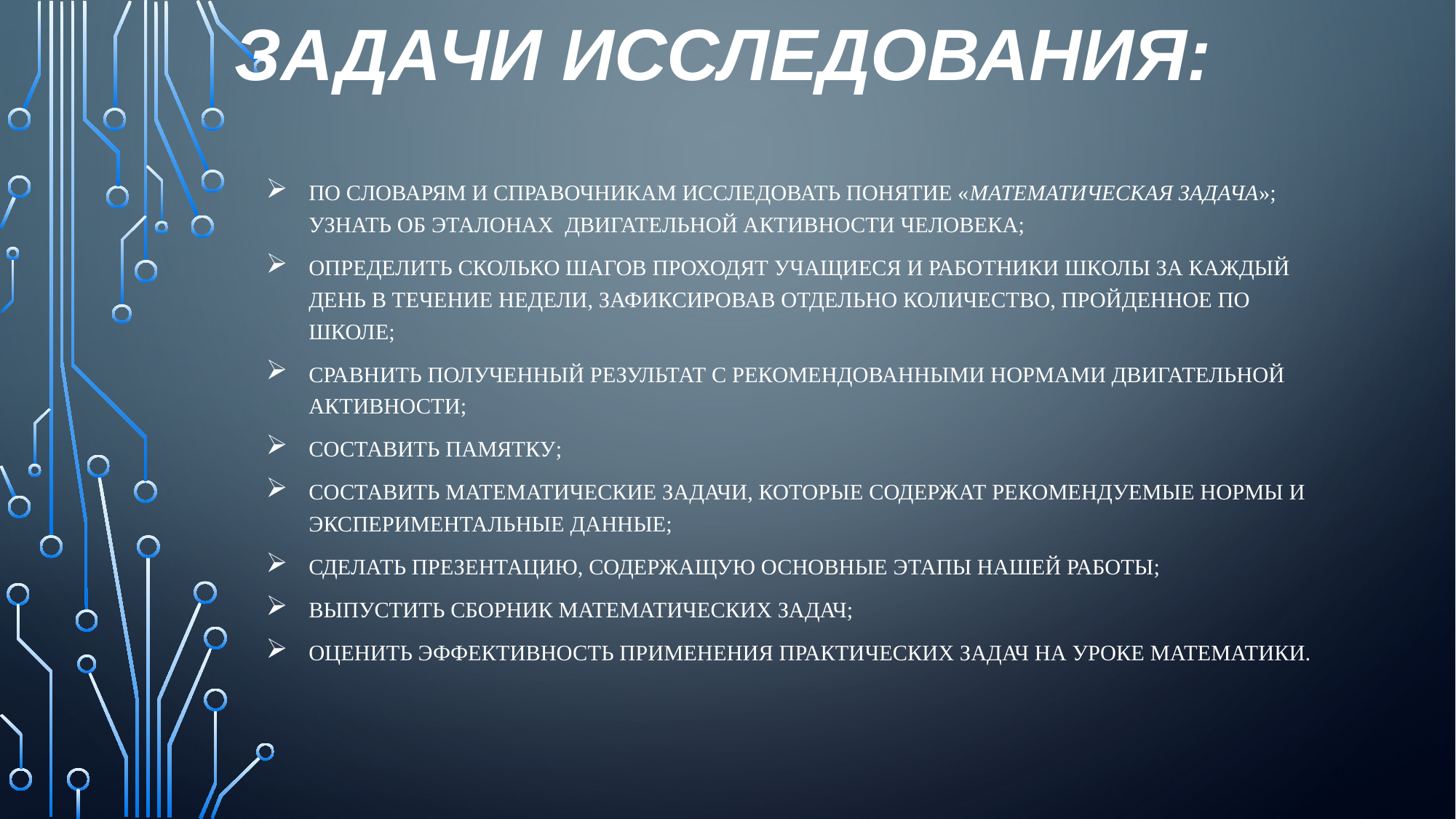

# Задачи исследования:
по словарям и справочникам исследовать понятие «математическая задача»; узнать об эталонах  двигательной активности человека;
определить сколько шагов проходят учащиеся и работники школы за каждый день в течение недели, зафиксировав отдельно количество, пройденное по школе;
сравнить полученный результат с рекомендованными нормами двигательной активности;
составить памятку;
составить математические задачи, которые содержат рекомендуемые нормы и экспериментальные данные;
сделать презентацию, содержащую основные этапы нашей работы;
выпустить сборник математических задач;
оценить эффективность применения практических задач на уроке математики.